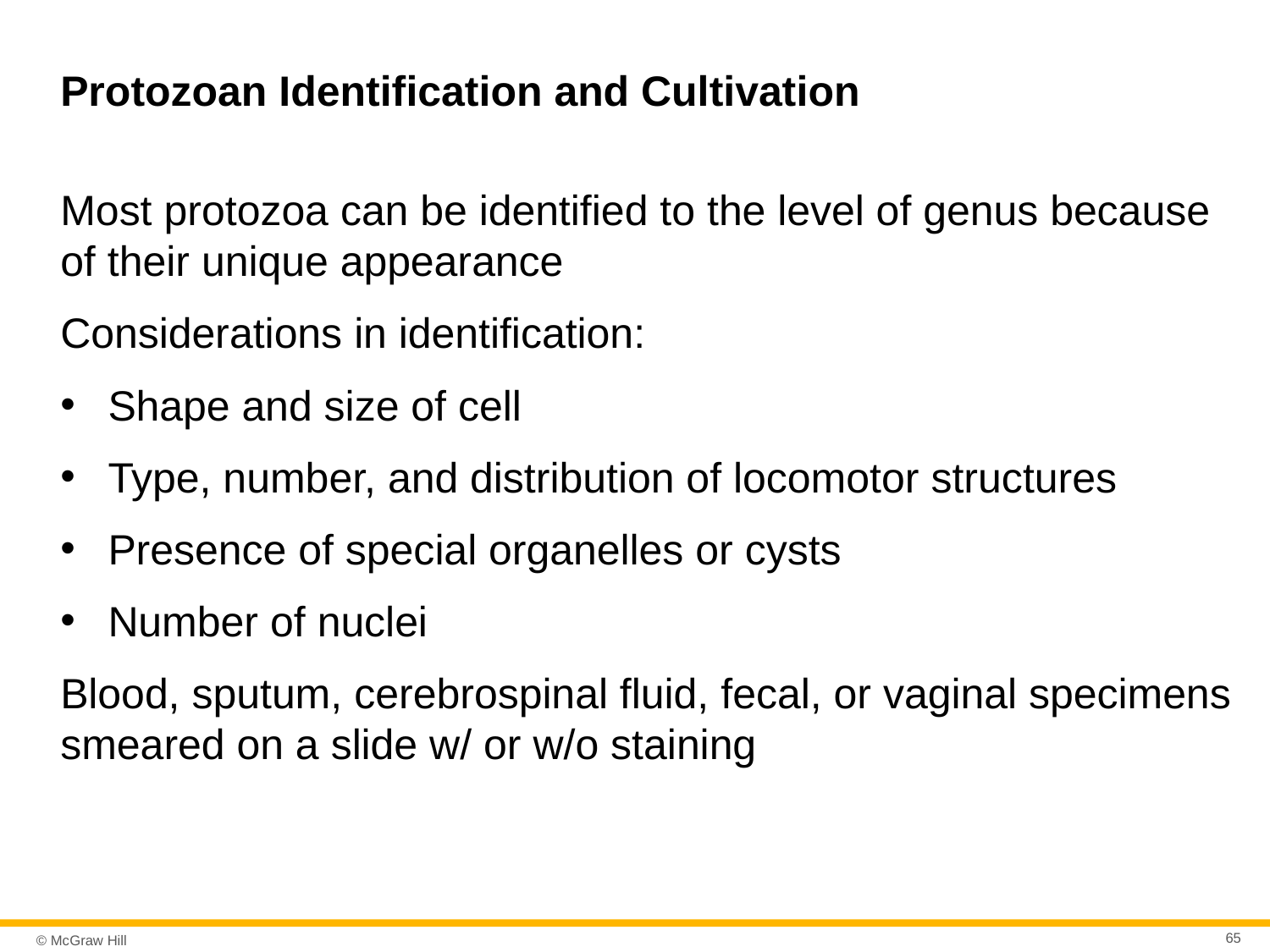

# Protozoan Identification and Cultivation
Most protozoa can be identified to the level of genus because of their unique appearance
Considerations in identification:
Shape and size of cell
Type, number, and distribution of locomotor structures
Presence of special organelles or cysts
Number of nuclei
Blood, sputum, cerebrospinal fluid, fecal, or vaginal specimens smeared on a slide w/ or w/o staining